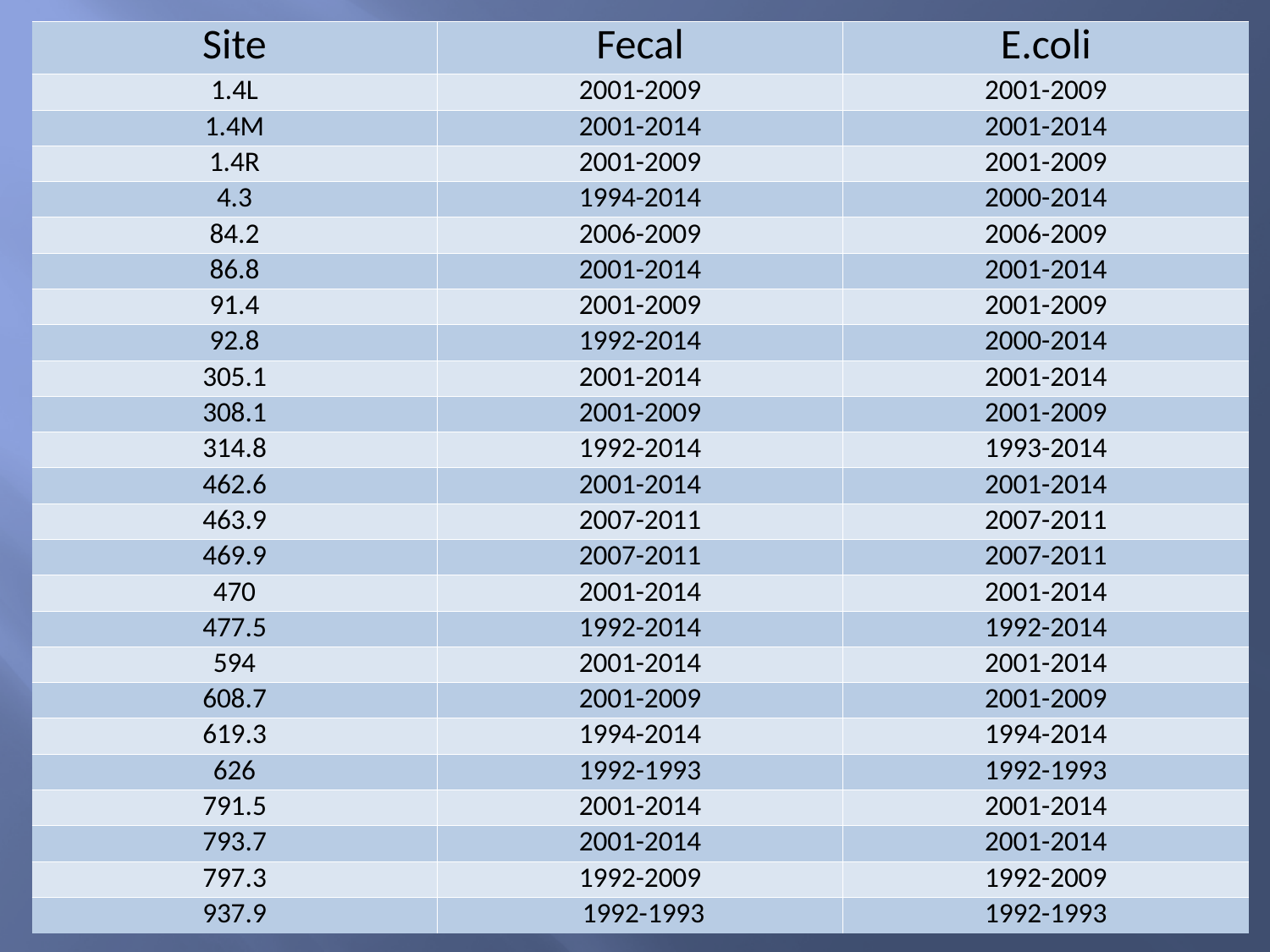

| Site | Fecal | E.coli |
| --- | --- | --- |
| 1.4L | 2001-2009 | 2001-2009 |
| 1.4M | 2001-2014 | 2001-2014 |
| 1.4R | 2001-2009 | 2001-2009 |
| 4.3 | 1994-2014 | 2000-2014 |
| 84.2 | 2006-2009 | 2006-2009 |
| 86.8 | 2001-2014 | 2001-2014 |
| 91.4 | 2001-2009 | 2001-2009 |
| 92.8 | 1992-2014 | 2000-2014 |
| 305.1 | 2001-2014 | 2001-2014 |
| 308.1 | 2001-2009 | 2001-2009 |
| 314.8 | 1992-2014 | 1993-2014 |
| 462.6 | 2001-2014 | 2001-2014 |
| 463.9 | 2007-2011 | 2007-2011 |
| 469.9 | 2007-2011 | 2007-2011 |
| 470 | 2001-2014 | 2001-2014 |
| 477.5 | 1992-2014 | 1992-2014 |
| 594 | 2001-2014 | 2001-2014 |
| 608.7 | 2001-2009 | 2001-2009 |
| 619.3 | 1994-2014 | 1994-2014 |
| 626 | 1992-1993 | 1992-1993 |
| 791.5 | 2001-2014 | 2001-2014 |
| 793.7 | 2001-2014 | 2001-2014 |
| 797.3 | 1992-2009 | 1992-2009 |
| 937.9 | 1992-1993 | 1992-1993 |